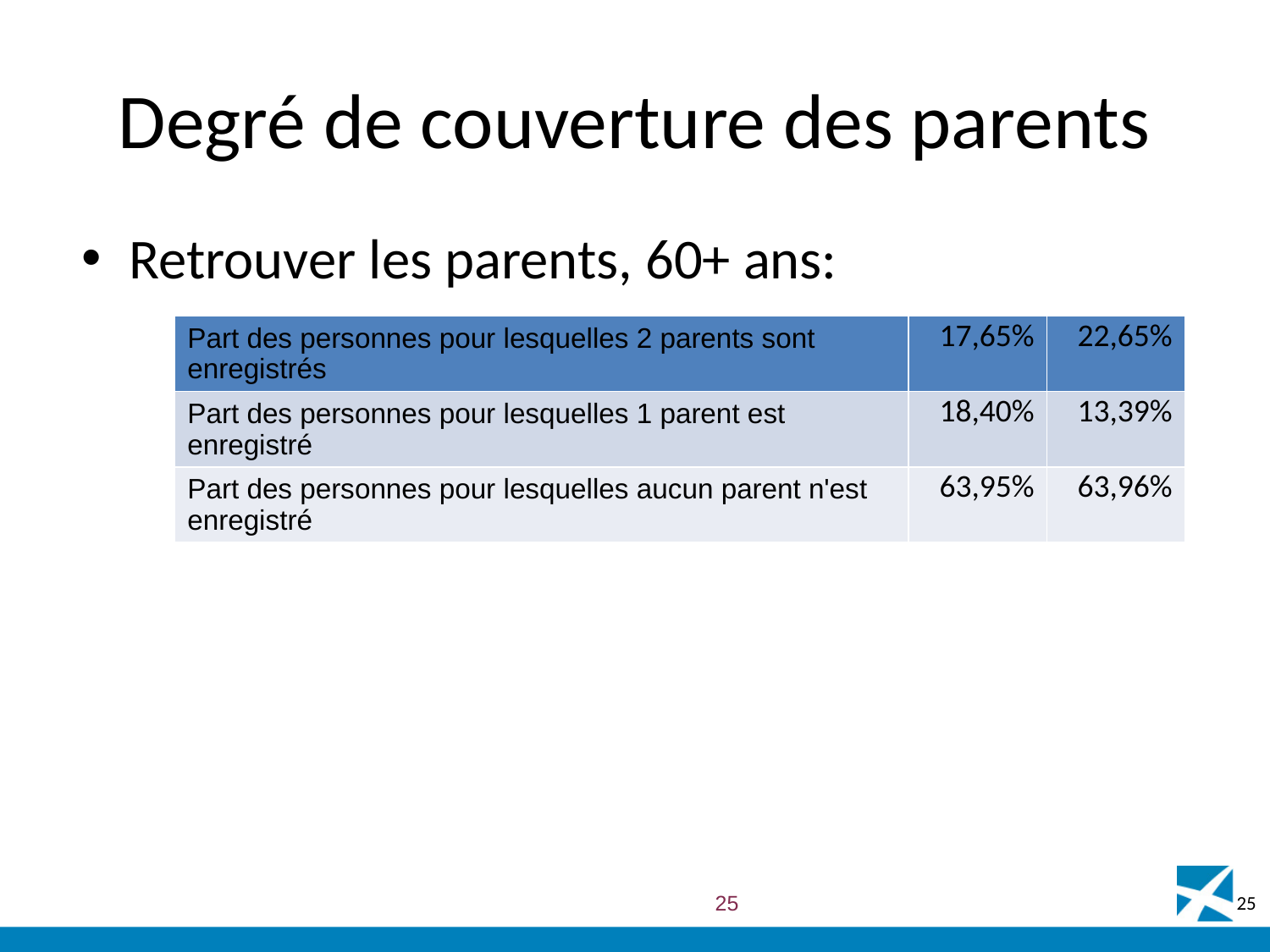

# Degré de couverture des parents
Retrouver les parents, 60+ ans:

| Part des personnes pour lesquelles 2 parents sont enregistrés | 17,65% | 22,65% |
| --- | --- | --- |
| Part des personnes pour lesquelles 1 parent est enregistré | 18,40% | 13,39% |
| Part des personnes pour lesquelles aucun parent n'est enregistré | 63,95% | 63,96% |
25